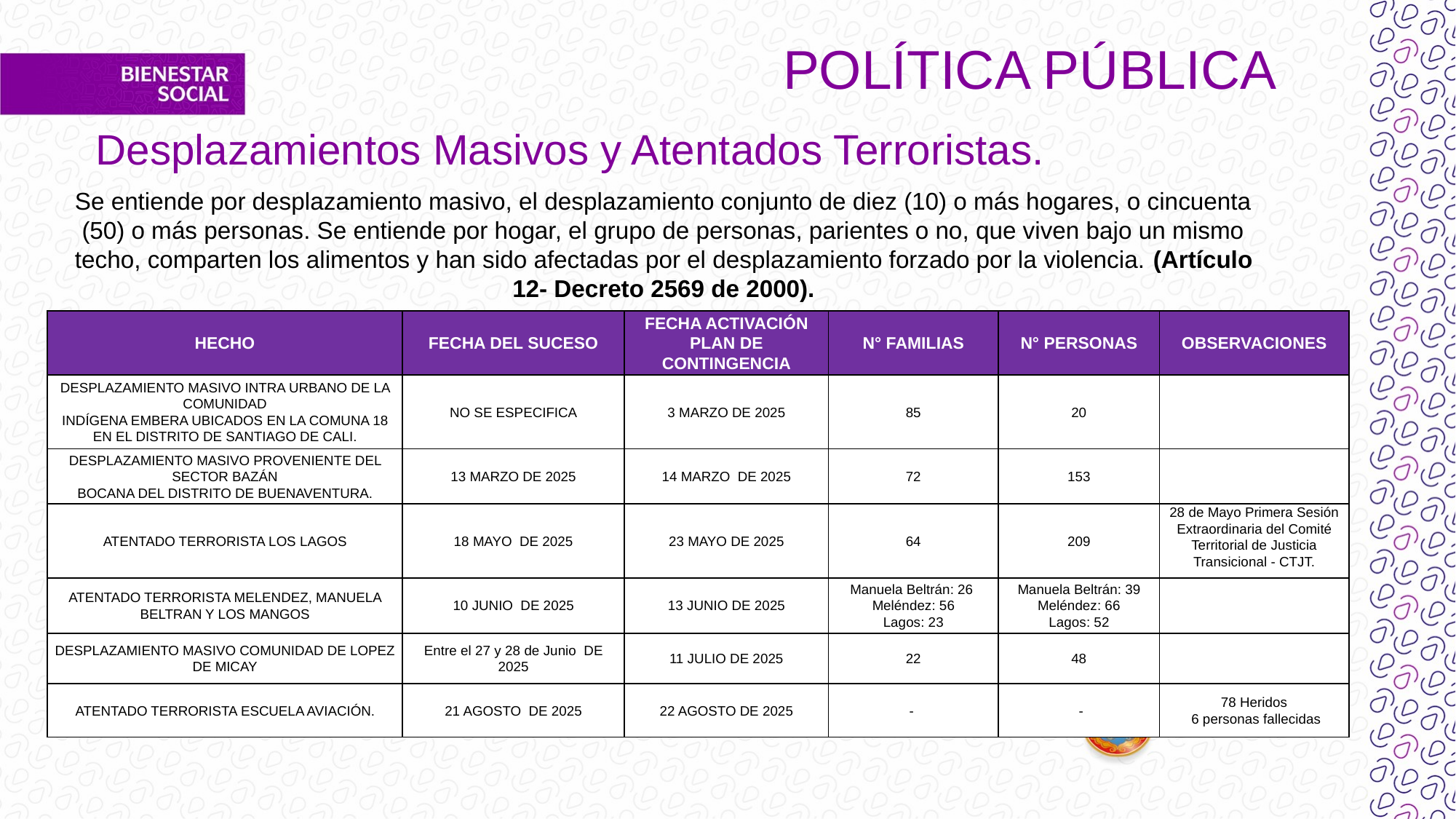

# POLÍTICA PÚBLICA
Desplazamientos Masivos y Atentados Terroristas.
Se entiende por desplazamiento masivo, el desplazamiento conjunto de diez (10) o más hogares, o cincuenta (50) o más personas. Se entiende por hogar, el grupo de personas, parientes o no, que viven bajo un mismo techo, comparten los alimentos y han sido afectadas por el desplazamiento forzado por la violencia. (Artículo 12- Decreto 2569 de 2000).

| HECHO | FECHA DEL SUCESO | FECHA ACTIVACIÓN PLAN DE CONTINGENCIA | N° FAMILIAS | N° PERSONAS | OBSERVACIONES |
| --- | --- | --- | --- | --- | --- |
| DESPLAZAMIENTO MASIVO INTRA URBANO DE LA COMUNIDAD INDÍGENA EMBERA UBICADOS EN LA COMUNA 18 EN EL DISTRITO DE SANTIAGO DE CALI. | NO SE ESPECIFICA | 3 MARZO DE 2025 | 85 | 20 |  |
| DESPLAZAMIENTO MASIVO PROVENIENTE DEL SECTOR BAZÁN BOCANA DEL DISTRITO DE BUENAVENTURA. | 13 MARZO DE 2025 | 14 MARZO DE 2025 | 72 | 153 |  |
| ATENTADO TERRORISTA LOS LAGOS | 18 MAYO DE 2025 | 23 MAYO DE 2025 | 64 | 209 | 28 de Mayo Primera Sesión Extraordinaria del Comité Territorial de Justicia Transicional - CTJT. |
| ATENTADO TERRORISTA MELENDEZ, MANUELA BELTRAN Y LOS MANGOS | 10 JUNIO DE 2025 | 13 JUNIO DE 2025 | Manuela Beltrán: 26 Meléndez: 56 Lagos: 23 | Manuela Beltrán: 39 Meléndez: 66 Lagos: 52 |  |
| DESPLAZAMIENTO MASIVO COMUNIDAD DE LOPEZ DE MICAY | Entre el 27 y 28 de Junio DE 2025 | 11 JULIO DE 2025 | 22 | 48 |  |
| ATENTADO TERRORISTA ESCUELA AVIACIÓN. | 21 AGOSTO DE 2025 | 22 AGOSTO DE 2025 | - | - | 78 Heridos  6 personas fallecidas |